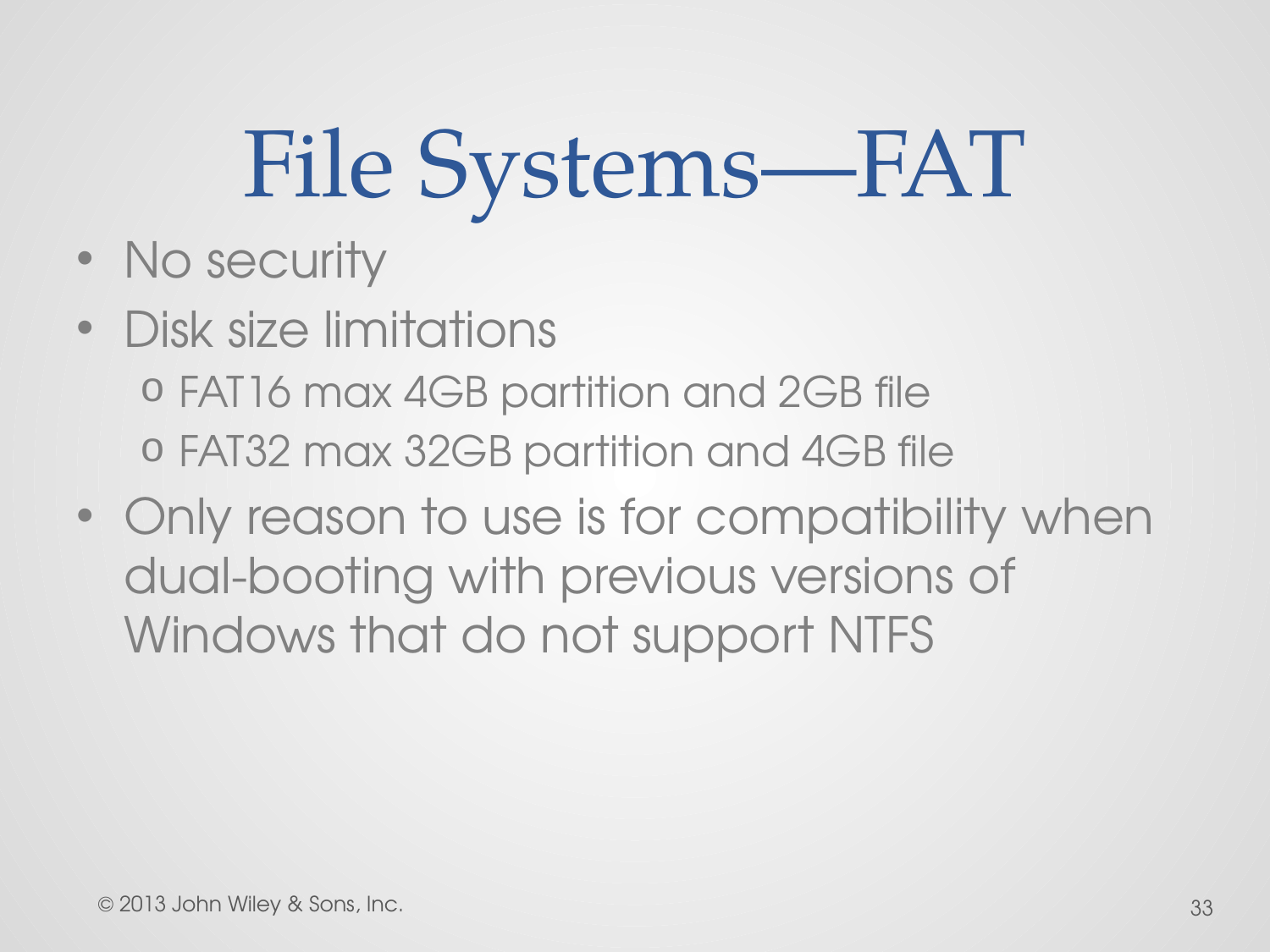

# File Systems—FAT
No security
Disk size limitations
FAT16 max 4GB partition and 2GB file
FAT32 max 32GB partition and 4GB file
Only reason to use is for compatibility when dual-booting with previous versions of Windows that do not support NTFS
© 2013 John Wiley & Sons, Inc.
33